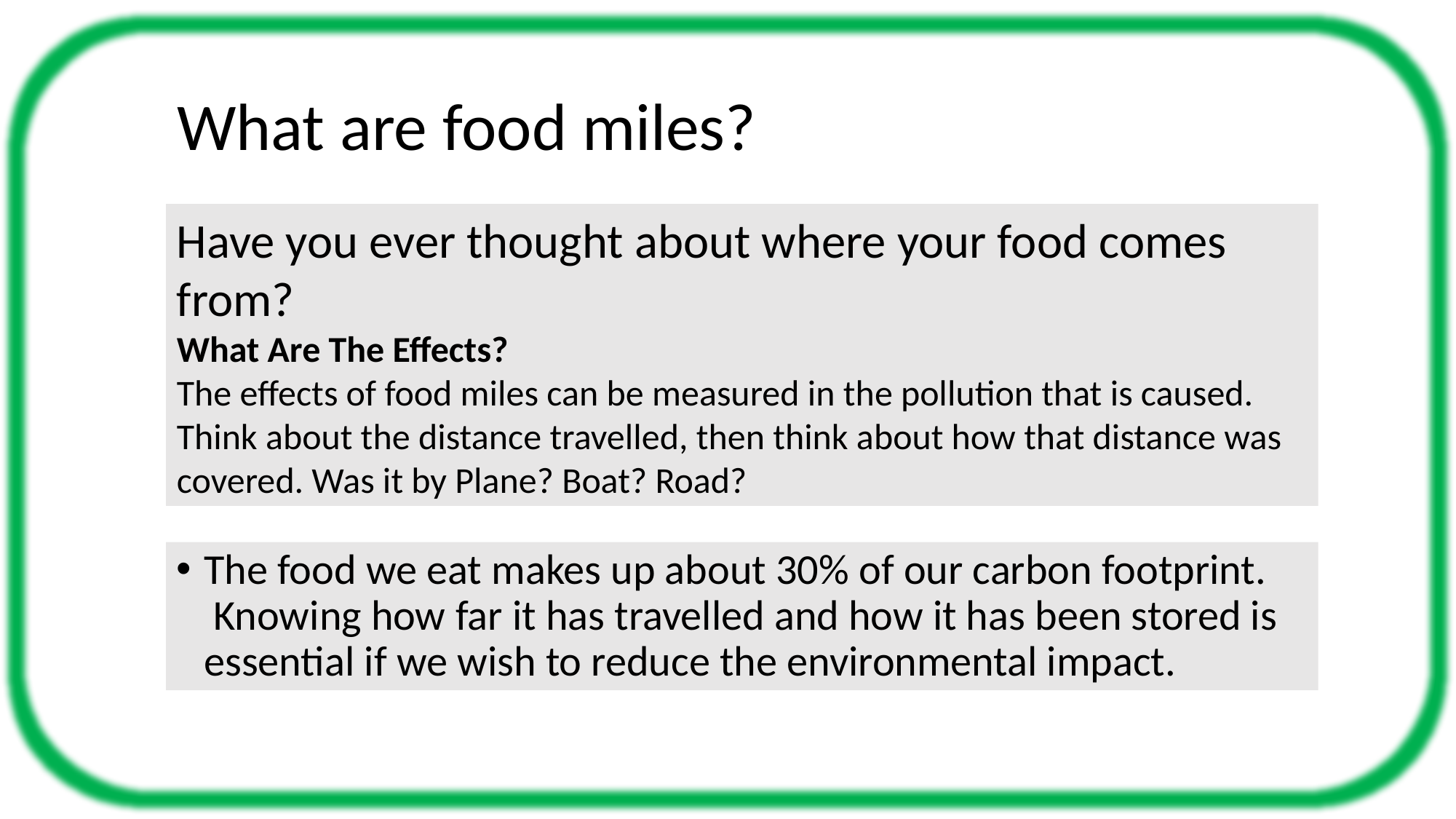

# What are food miles?
Have you ever thought about where your food comes from?
What Are The Effects?
The effects of food miles can be measured in the pollution that is caused. Think about the distance travelled, then think about how that distance was covered. Was it by Plane? Boat? Road?
ALL HAVE IMPACTS ON OUR PLANET
The food we eat makes up about 30% of our carbon footprint.  Knowing how far it has travelled and how it has been stored is essential if we wish to reduce the environmental impact.